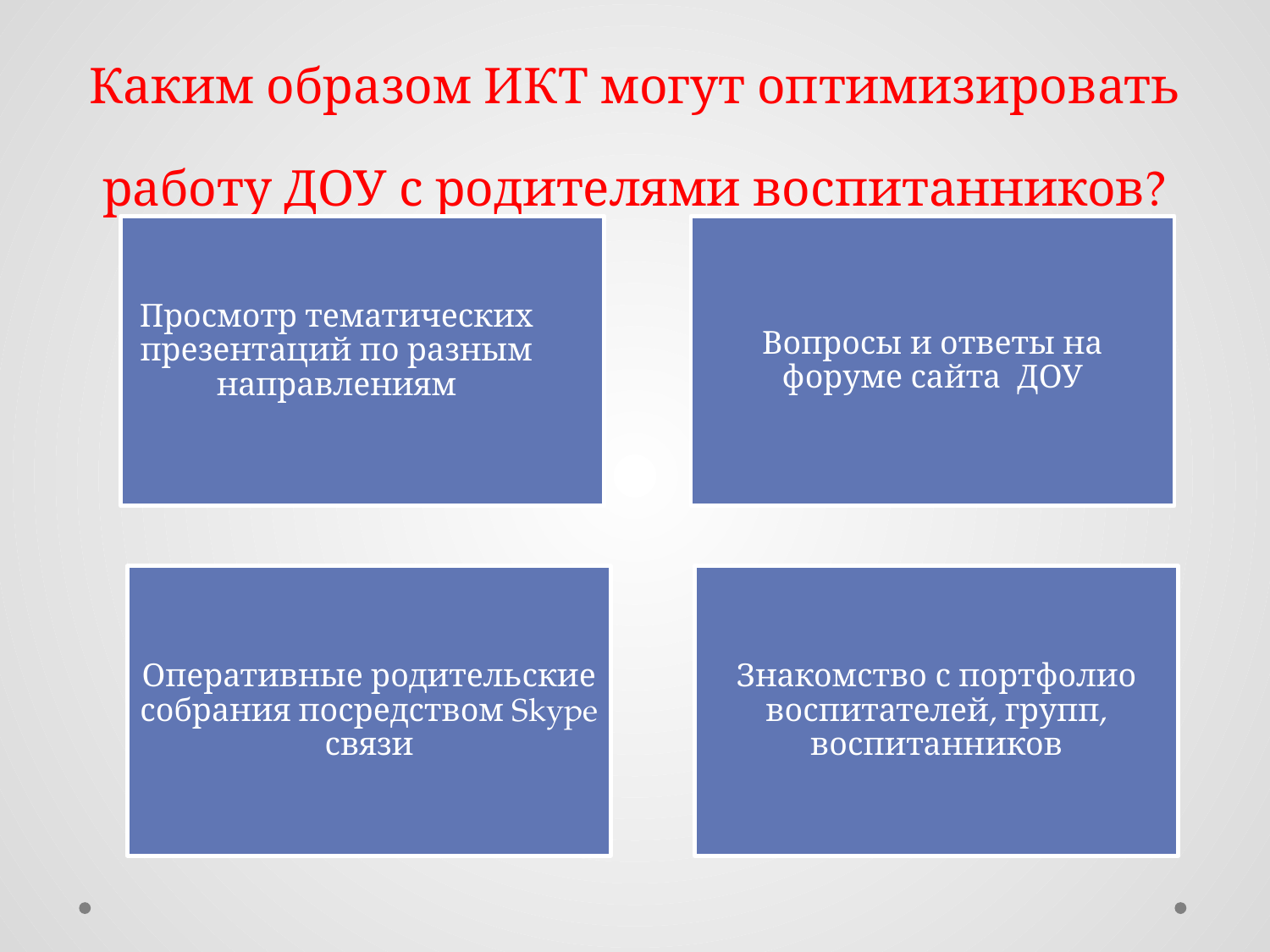

# Каким образом ИКТ могут оптимизировать работу ДОУ с родителями воспитанников?
Просмотр тематических презентаций по разным направлениям

Вопросы и ответы на форуме сайта  ДОУ

Оперативные родительские собрания посредством Skype связи

Знакомство с портфолио воспитателей, групп, воспитанников